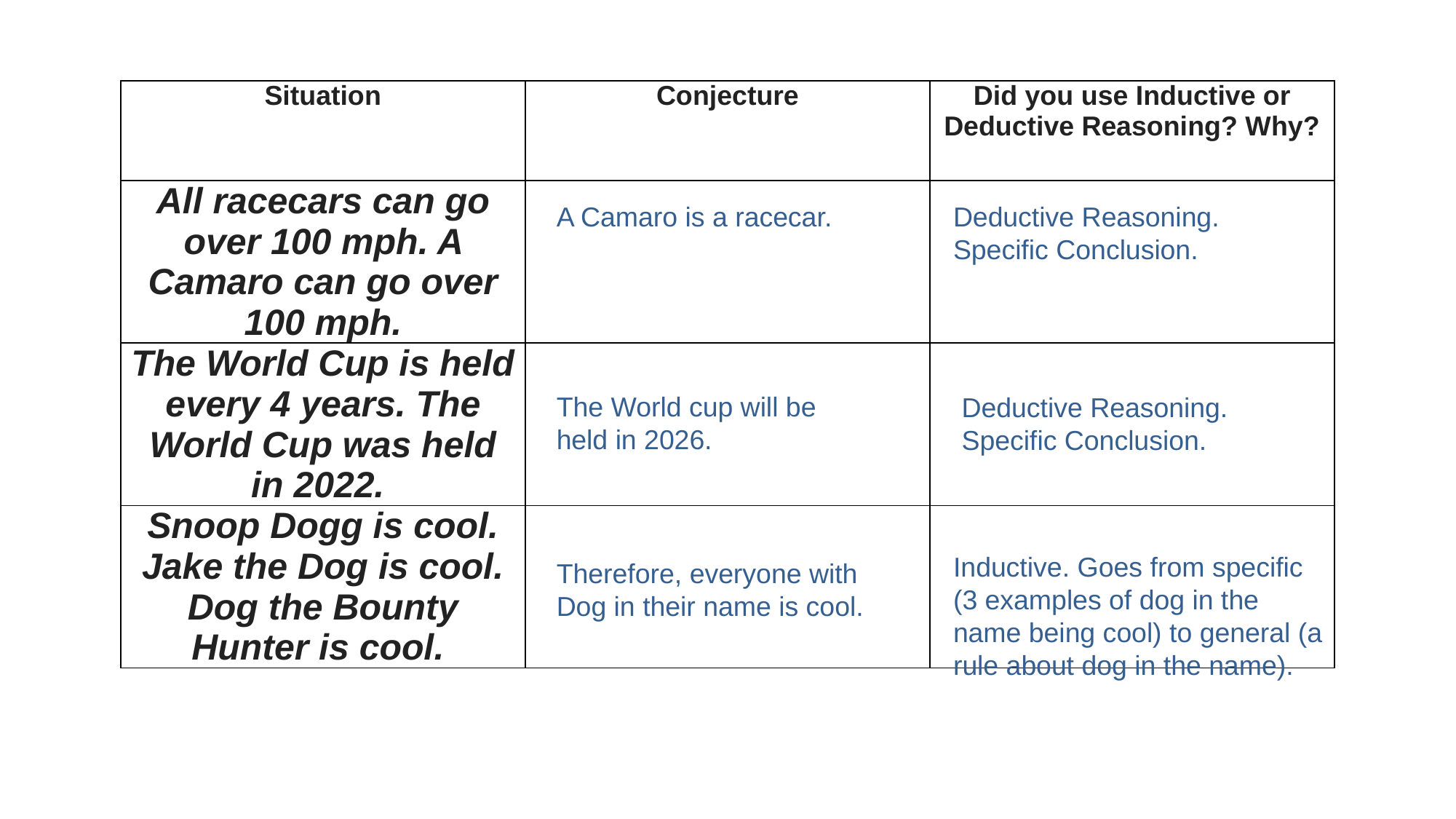

| Situation | Conjecture | Did you use Inductive or Deductive Reasoning? Why? |
| --- | --- | --- |
| All racecars can go over 100 mph. A Camaro can go over 100 mph. |  |  |
| The World Cup is held every 4 years. The World Cup was held in 2022. |  |  |
| Snoop Dogg is cool. Jake the Dog is cool. Dog the Bounty Hunter is cool. |  |  |
A Camaro is a racecar.
Deductive Reasoning. Specific Conclusion.
The World cup will be held in 2026.
Deductive Reasoning. Specific Conclusion.
Inductive. Goes from specific (3 examples of dog in the name being cool) to general (a rule about dog in the name).
Therefore, everyone with Dog in their name is cool.